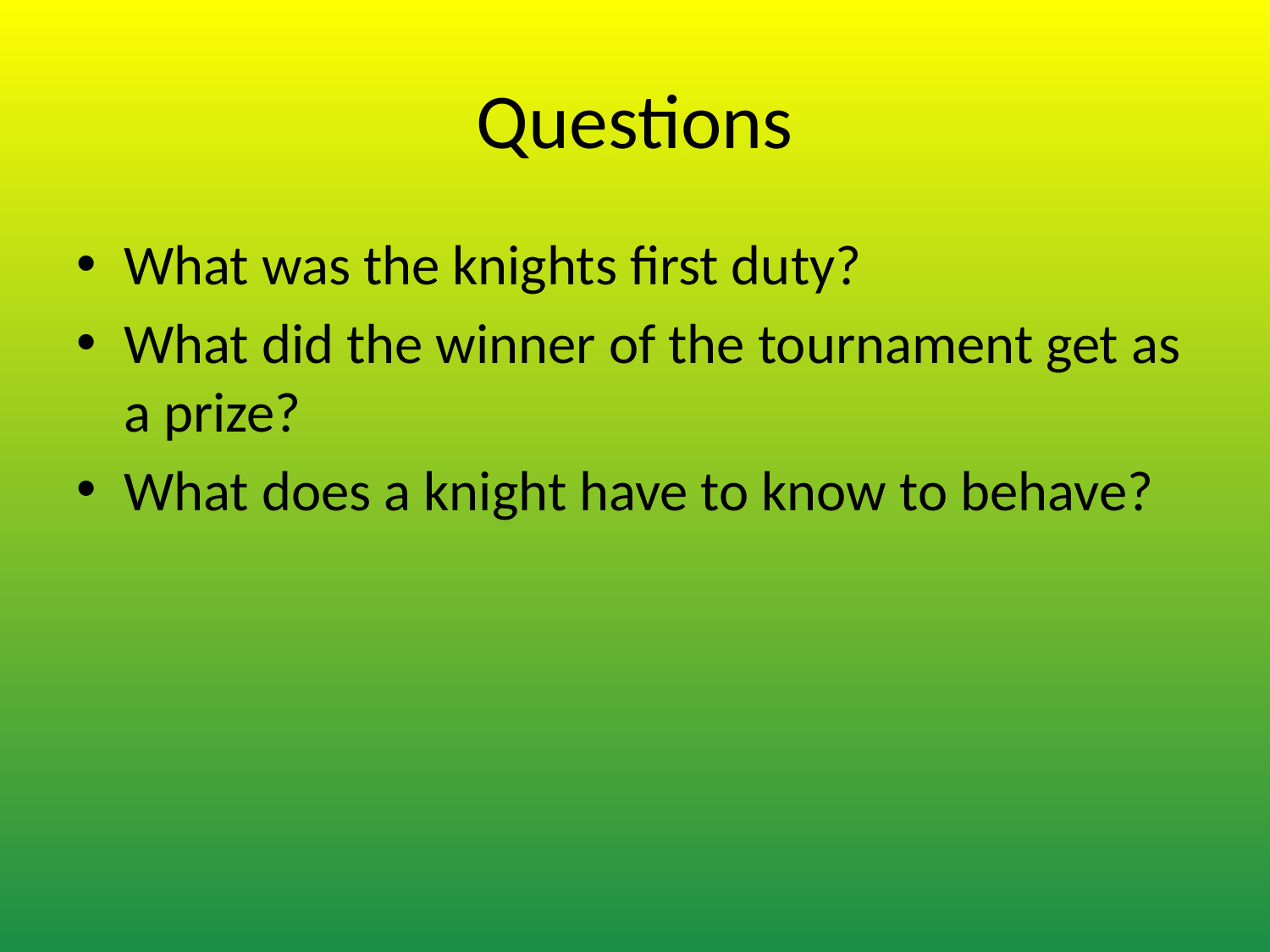

# Questions
What was the knights first duty?
What did the winner of the tournament get as a prize?
What does a knight have to know to behave?